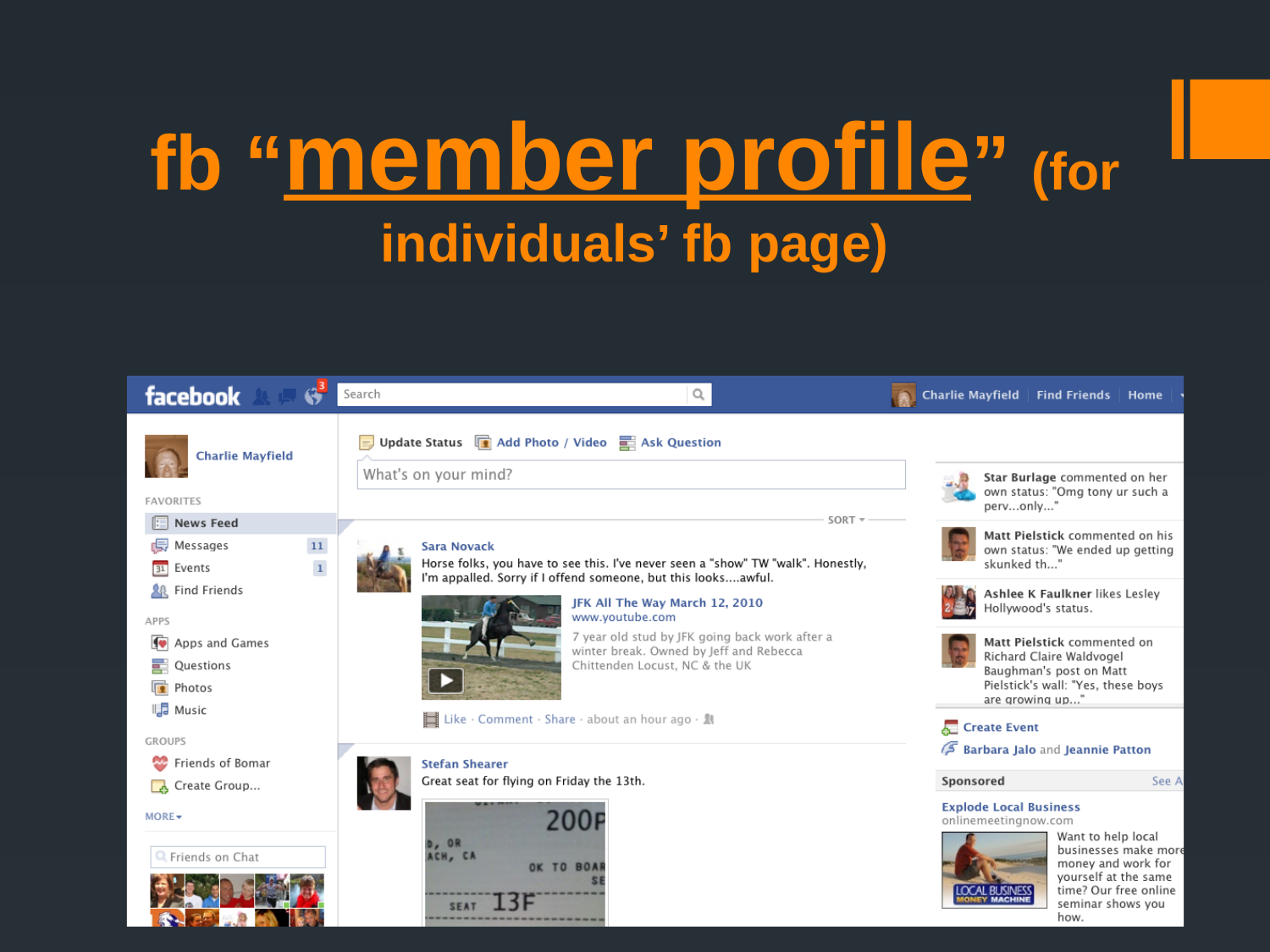

# fb “member profile” (for individuals’ fb page)